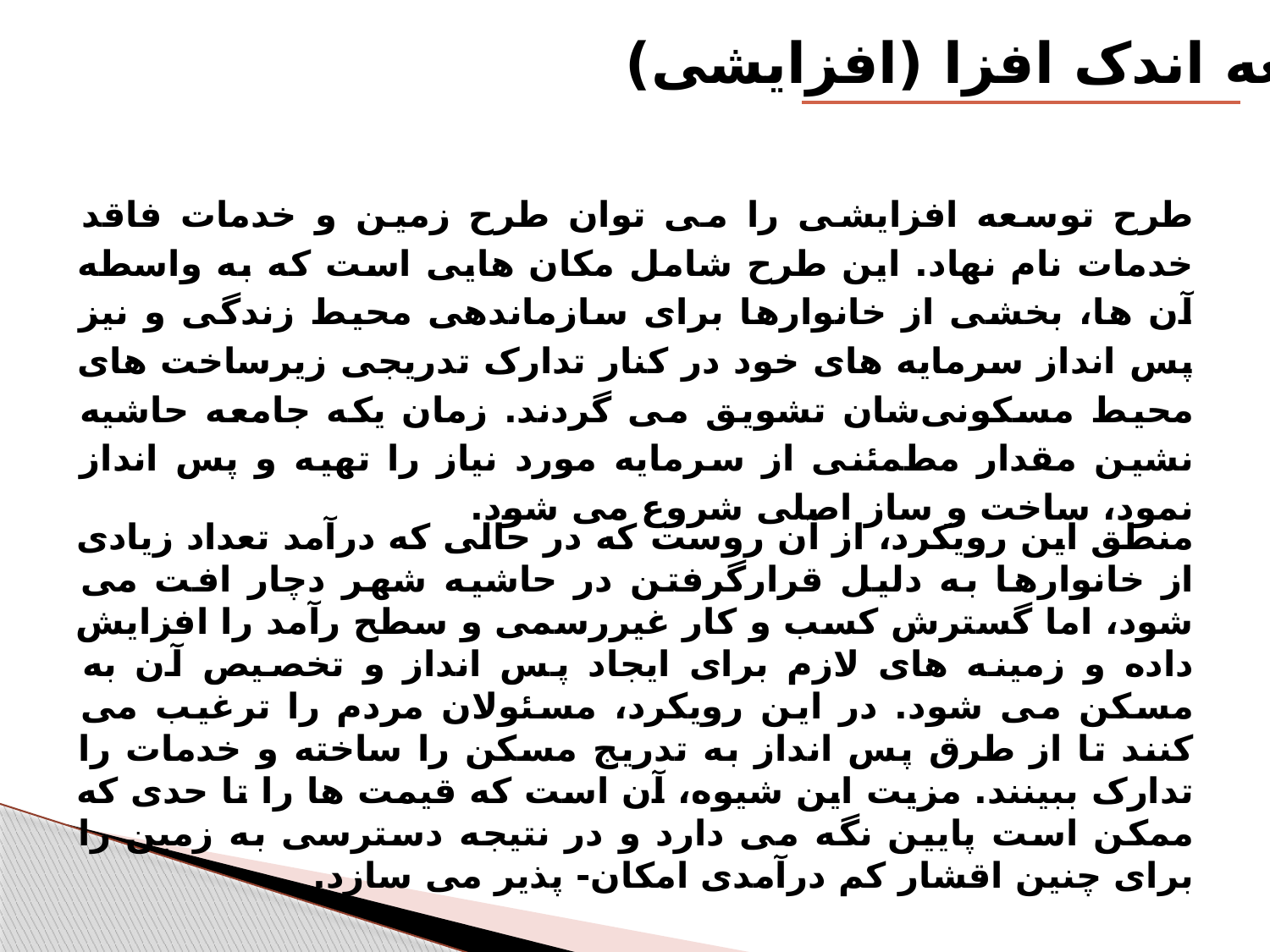

توسعه اندک افزا (افزایشی)
	طرح توسعه افزایشی را می توان طرح زمین و خدمات فاقد خدمات نام نهاد. این طرح شامل مکان هایی است که به واسطه آن ها، بخشی از خانوارها برای سازماندهی محیط زندگی و نیز پس انداز سرمایه های خود در کنار تدارک تدریجی زیرساخت های محیط مسکونی‌شان تشویق می گردند. زمان یکه جامعه حاشیه نشین مقدار مطمئنی از سرمایه مورد نیاز را تهیه و پس انداز نمود، ساخت و ساز اصلی شروع می شود.
	منطق این رویکرد، از آن روست که در حالی که درآمد تعداد زیادی از خانوارها به دلیل قرارگرفتن در حاشیه شهر دچار افت می شود، اما گسترش کسب و کار غیررسمی و سطح رآمد را افزایش داده و زمینه های لازم برای ایجاد پس انداز و تخصیص آن به مسکن می شود. در این رویکرد، مسئولان مردم را ترغیب می کنند تا از طرق پس انداز به تدریج مسکن را ساخته و خدمات را تدارک ببینند. مزیت این شیوه، آن است که قیمت ها را تا حدی که ممکن است پایین نگه می دارد و در نتیجه دسترسی به زمین را برای چنین اقشار کم درآمدی امکان- پذیر می سازد.